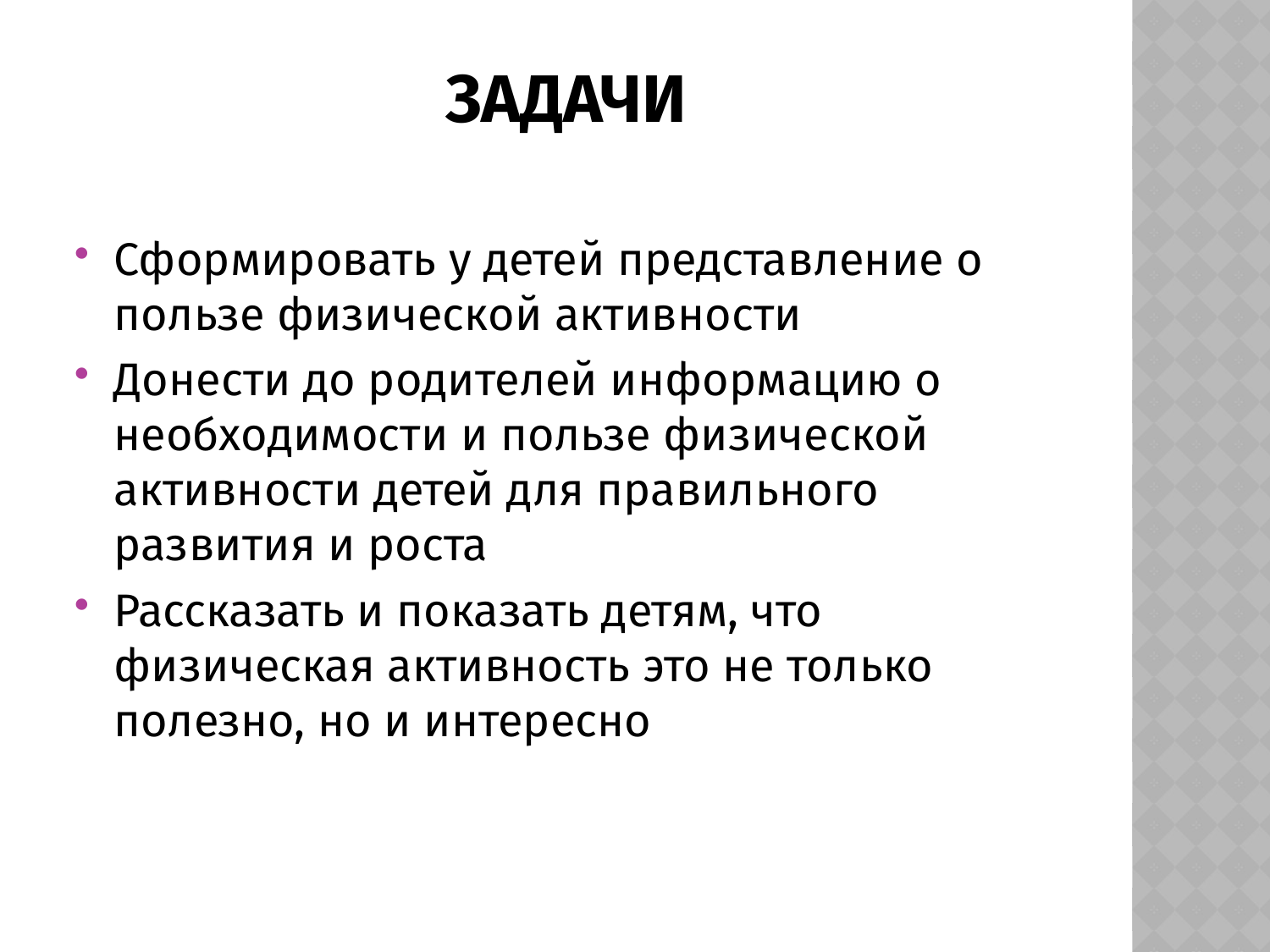

# задачи
Сформировать у детей представление о пользе физической активности
Донести до родителей информацию о необходимости и пользе физической активности детей для правильного развития и роста
Рассказать и показать детям, что физическая активность это не только полезно, но и интересно